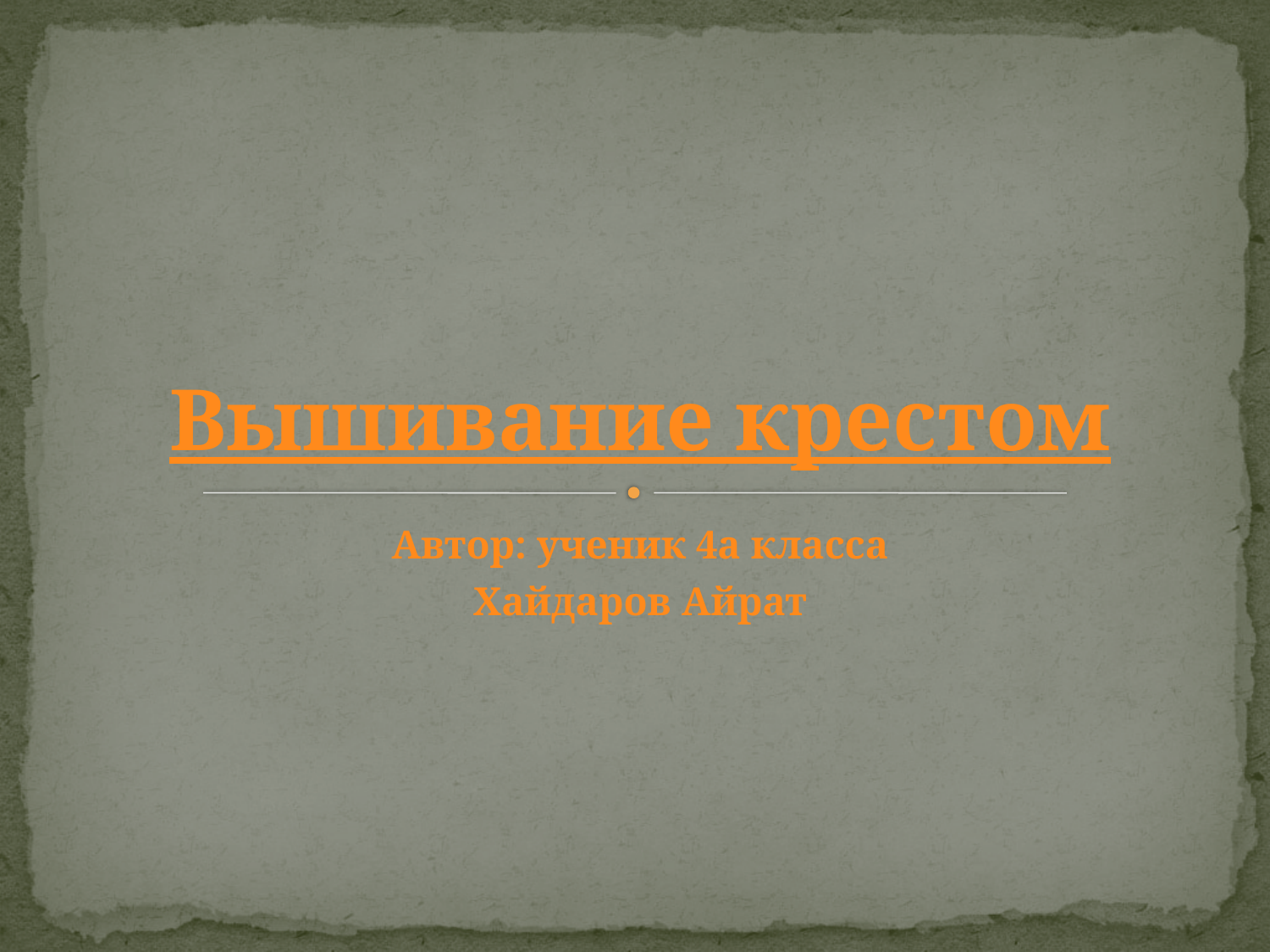

# Вышивание крестом
Автор: ученик 4а класса
Хайдаров Айрат